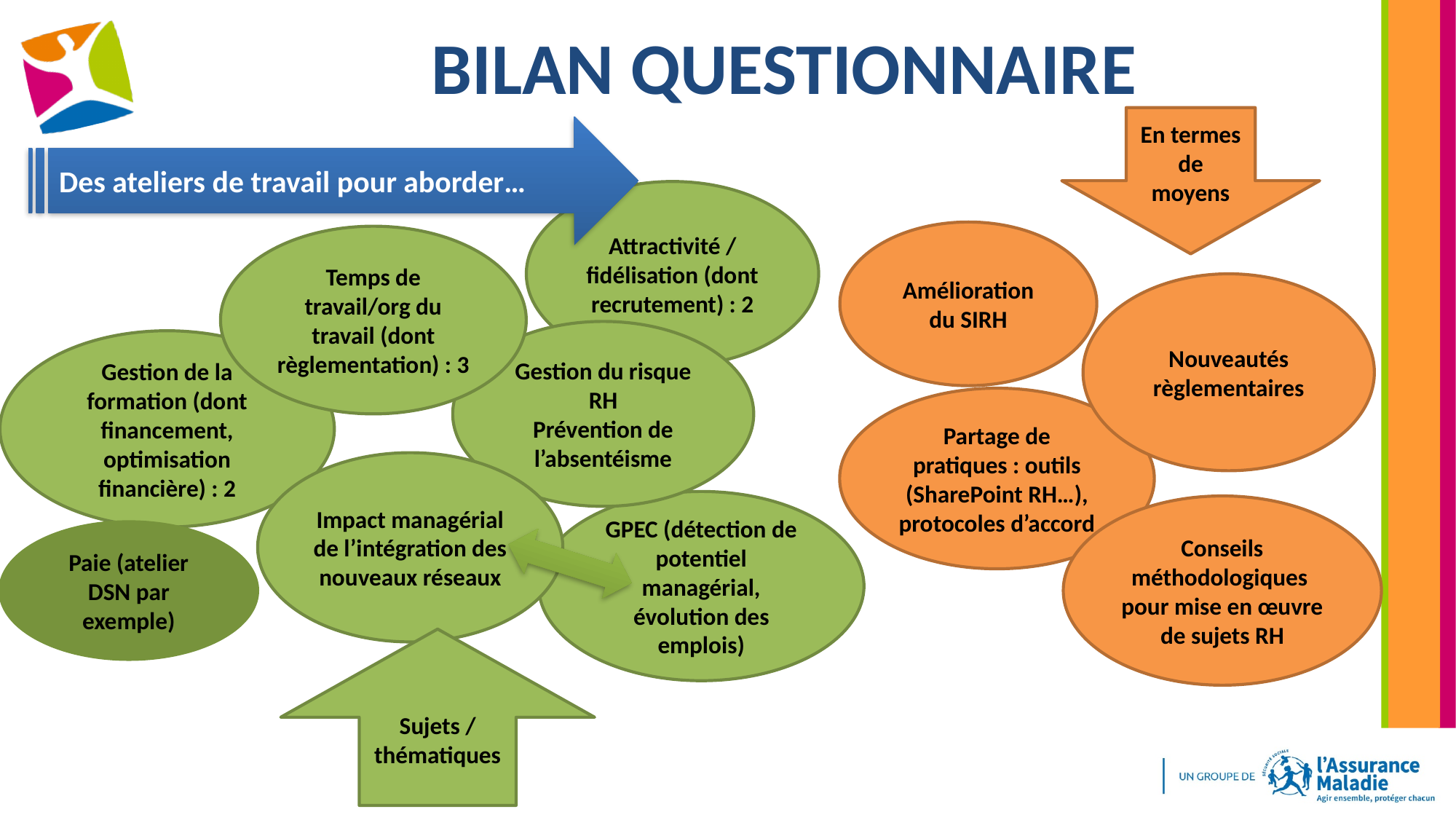

# Bilan questionnaire
En termes de moyens
Des ateliers de travail pour aborder…
Attractivité / fidélisation (dont recrutement) : 2
Amélioration du SIRH
Temps de travail/org du travail (dont règlementation) : 3
Nouveautés règlementaires
Gestion du risque RH
Prévention de l’absentéisme
Gestion de la formation (dont financement, optimisation financière) : 2
Partage de pratiques : outils (SharePoint RH…), protocoles d’accord
Impact managérial de l’intégration des nouveaux réseaux
GPEC (détection de potentiel managérial, évolution des emplois)
Conseils méthodologiques  pour mise en œuvre de sujets RH
Paie (atelier DSN par exemple)

Sujets / thématiques